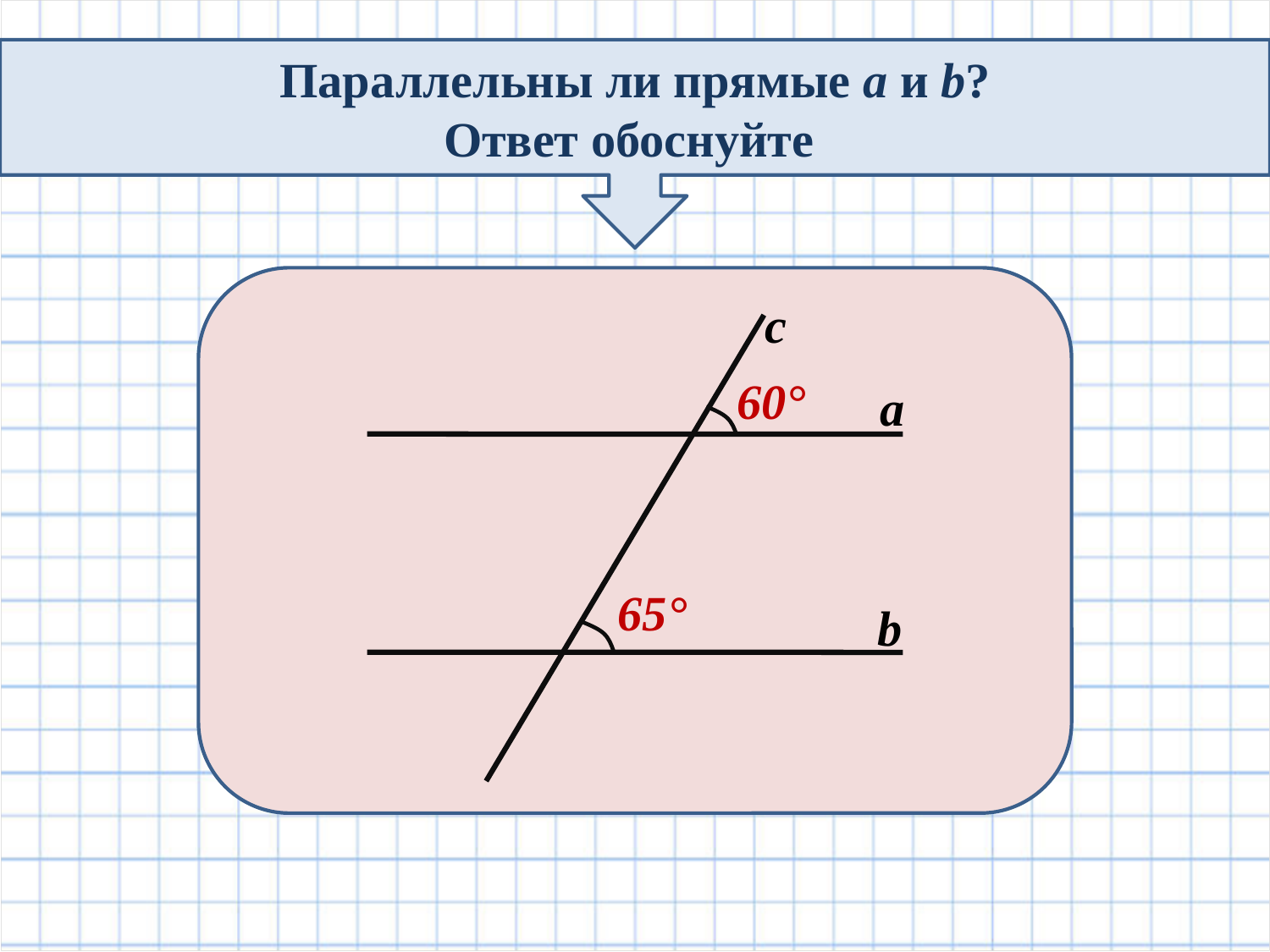

Параллельны ли прямые а и b?
Ответ обоснуйте

с

а
b
60°
65°